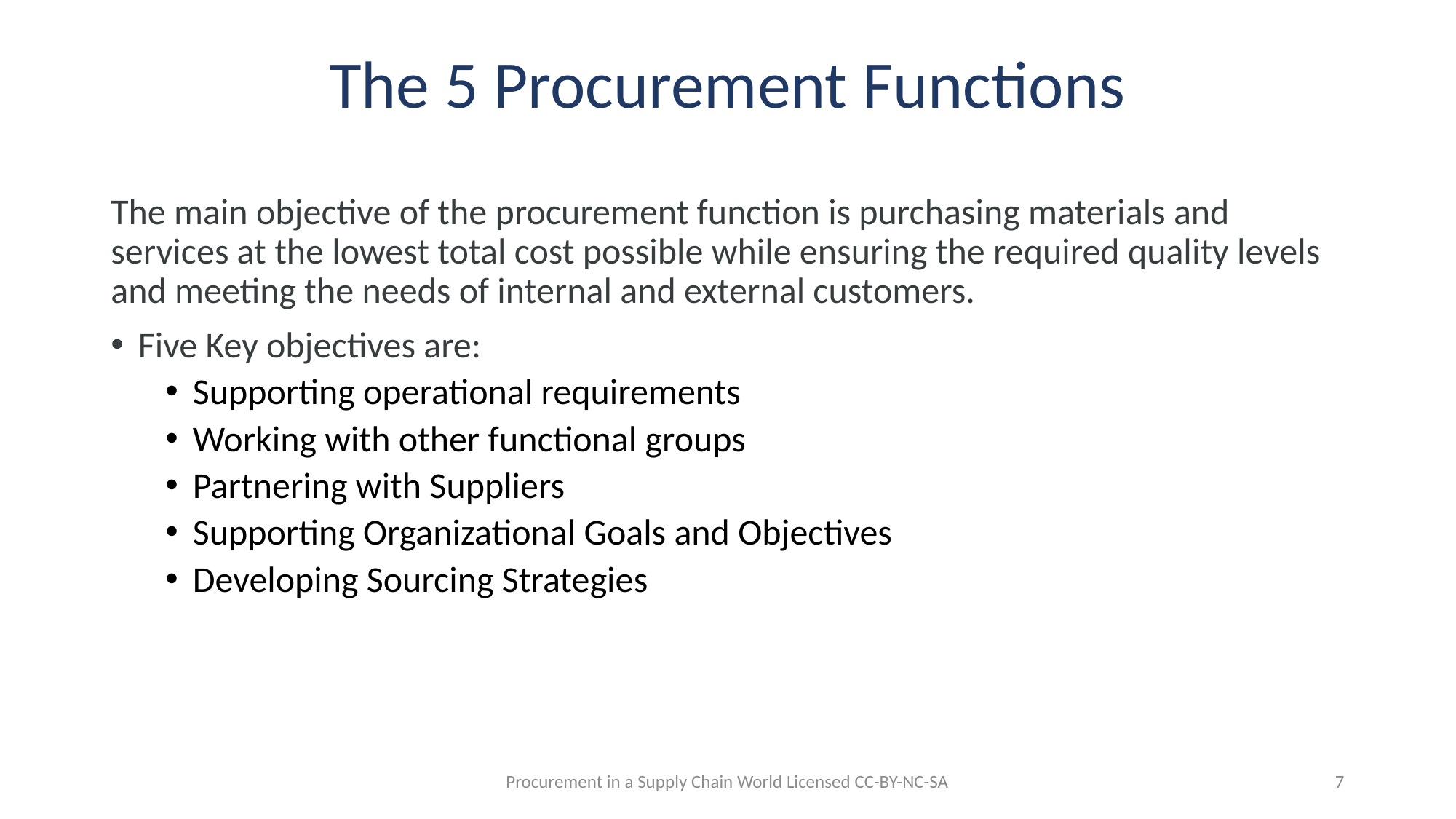

# The 5 Procurement Functions

The main objective of the procurement function is purchasing materials and services at the lowest total cost possible while ensuring the required quality levels and meeting the needs of internal and external customers.
Five Key objectives are:
Supporting operational requirements
Working with other functional groups
Partnering with Suppliers
Supporting Organizational Goals and Objectives
Developing Sourcing Strategies
Procurement in a Supply Chain World Licensed CC-BY-NC-SA
7